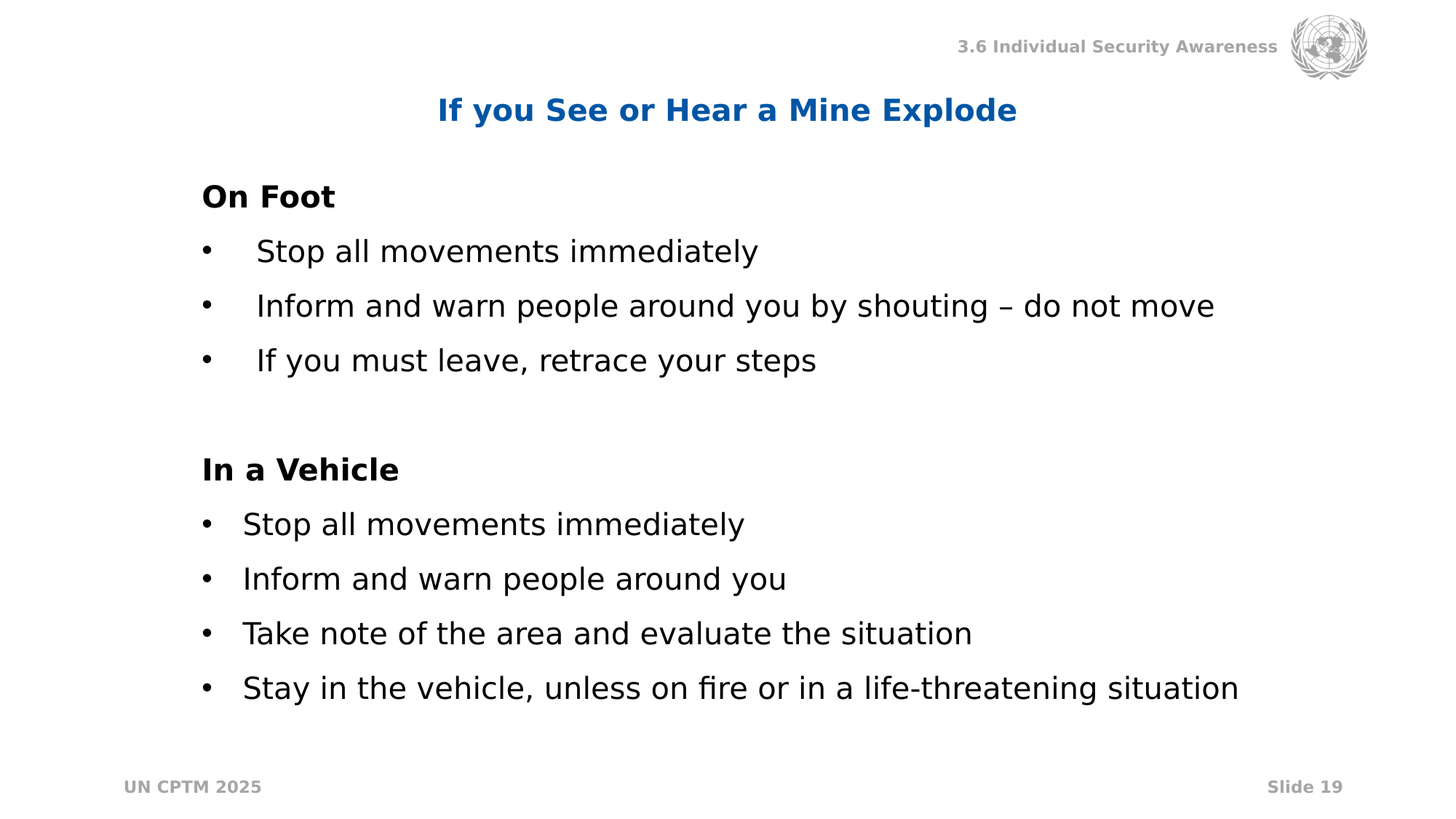

If you See or Hear a Mine Explode
On Foot
Stop all movements immediately
Inform and warn people around you by shouting – do not move
If you must leave, retrace your steps

In a Vehicle
Stop all movements immediately
Inform and warn people around you
Take note of the area and evaluate the situation
Stay in the vehicle, unless on fire or in a life-threatening situation